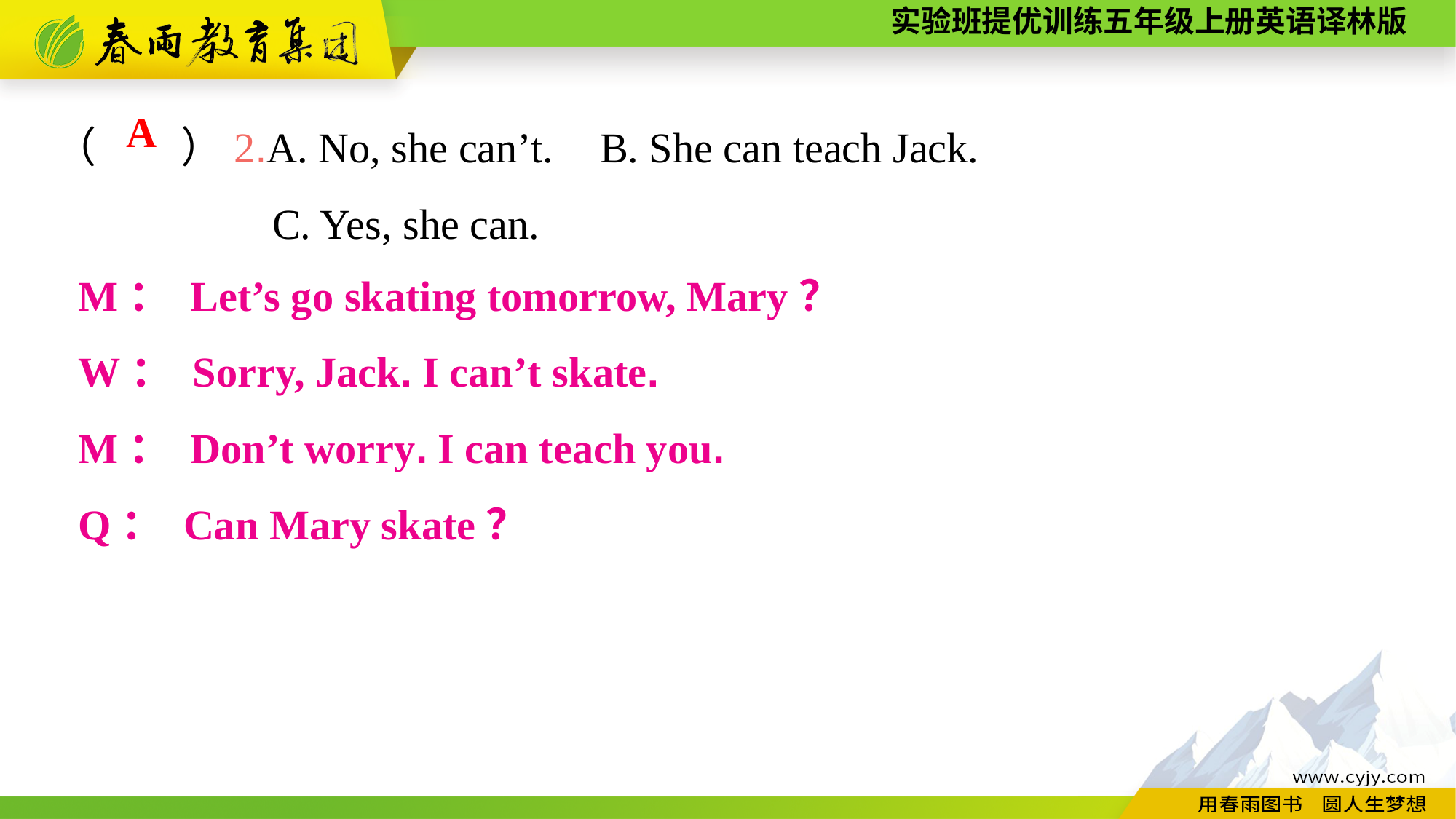

（　　）2.A. No, she can’t.	B. She can teach Jack.
		C. Yes, she can.
A
M： Let’s go skating tomorrow, Mary？
W： Sorry, Jack. I can’t skate.
M： Don’t worry. I can teach you.
Q： Can Mary skate？